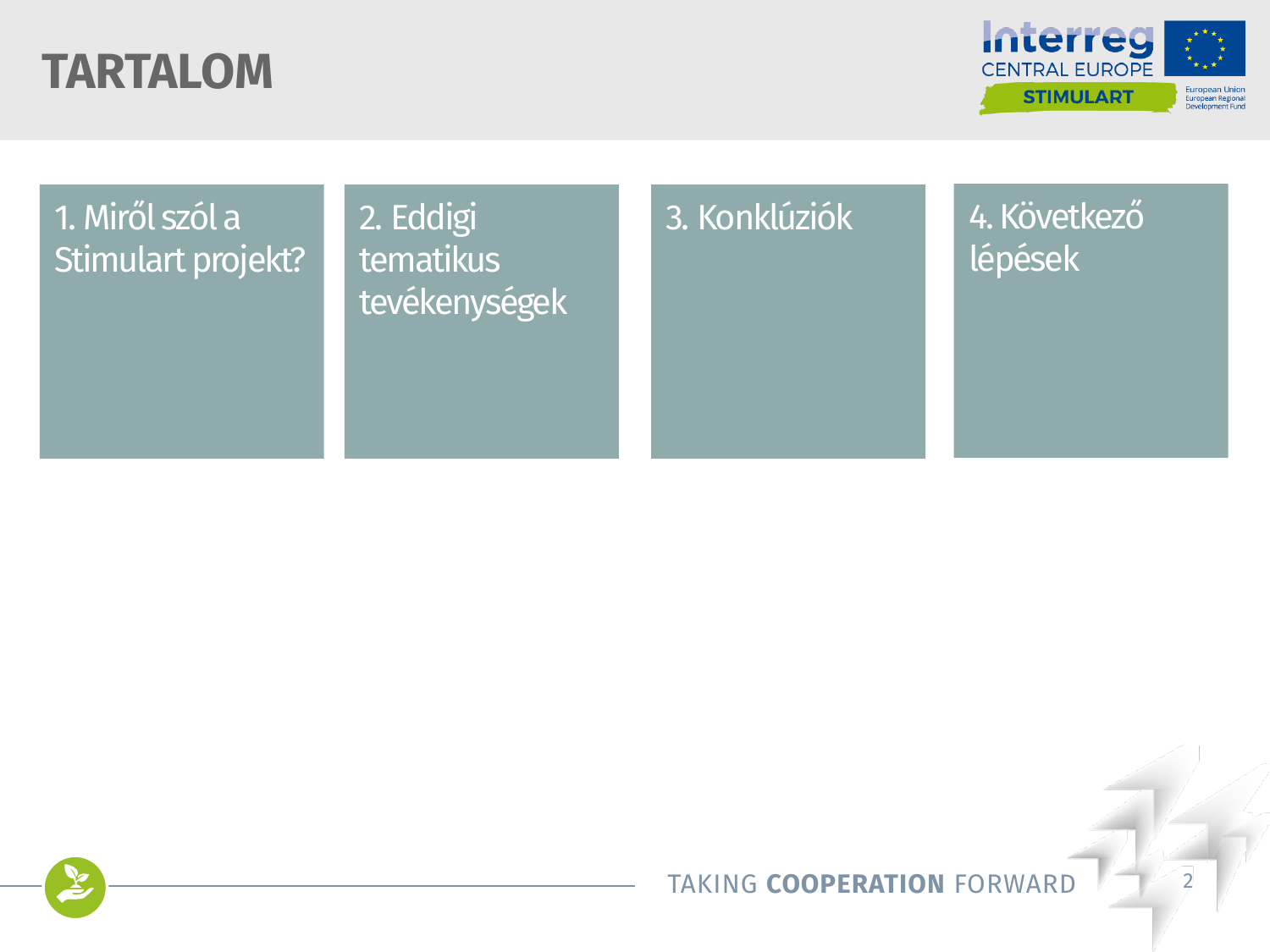

# Tartalom
4. Következő lépések
3. Konklúziók

2. Eddigi tematikus tevékenységek

1. Miről szól a Stimulart projekt?